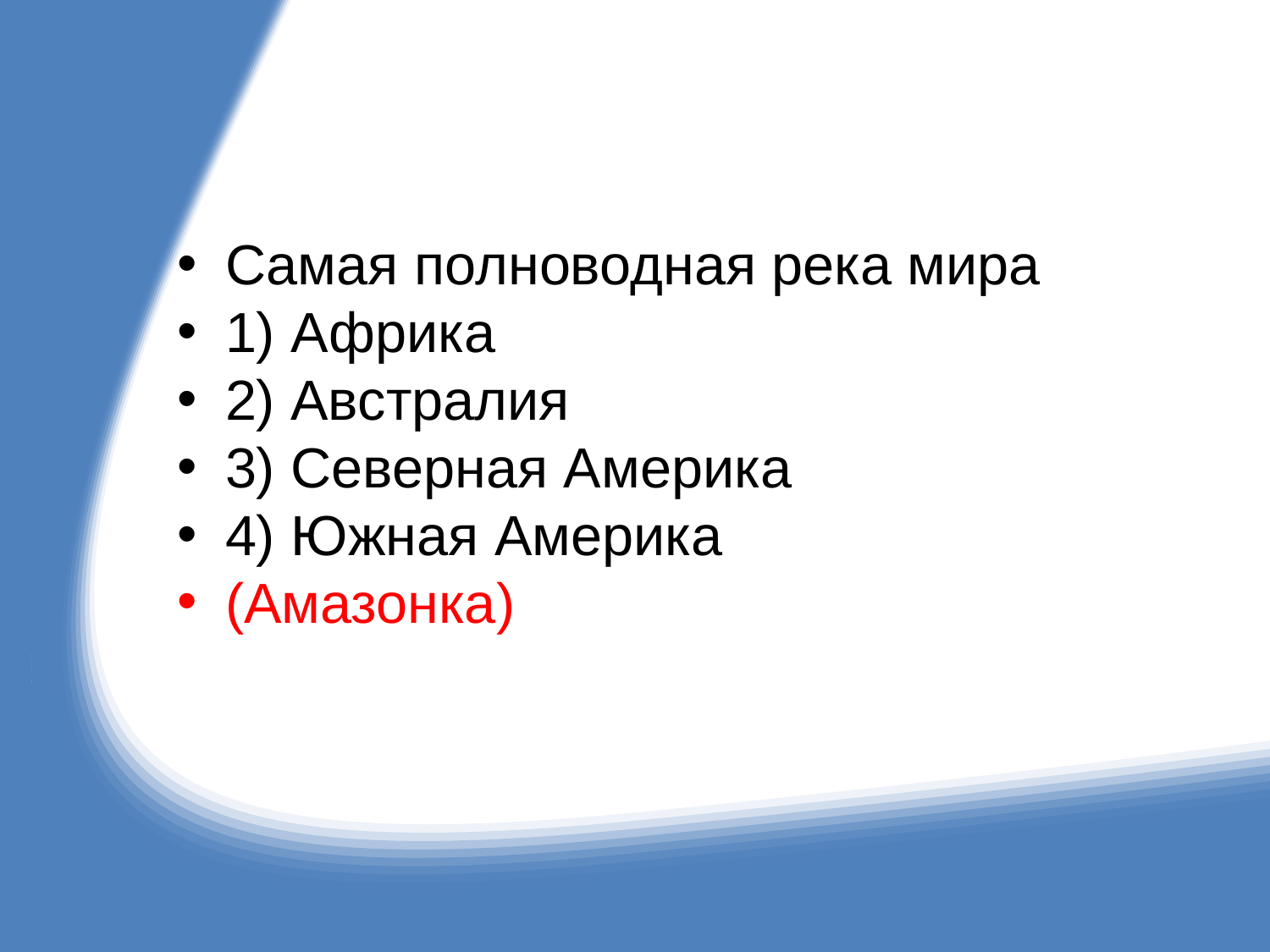

#
Самая полноводная река мира
1) Африка
2) Австралия
3) Северная Америка
4) Южная Америка
(Амазонка)